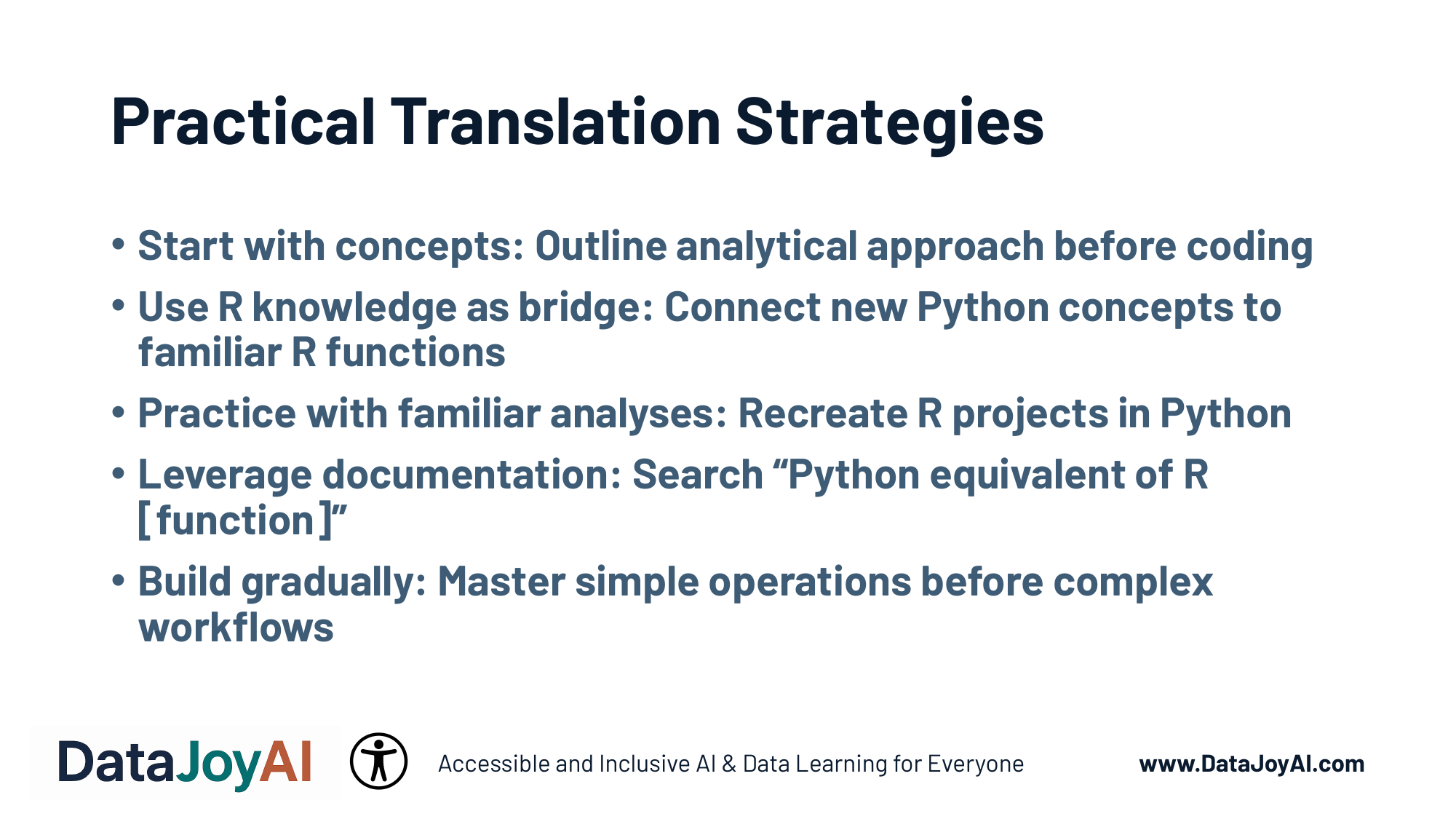

# Practical Translation Strategies
Start with concepts: Outline analytical approach before coding
Use R knowledge as bridge: Connect new Python concepts to familiar R functions
Practice with familiar analyses: Recreate R projects in Python
Leverage documentation: Search “Python equivalent of R [function]”
Build gradually: Master simple operations before complex workflows